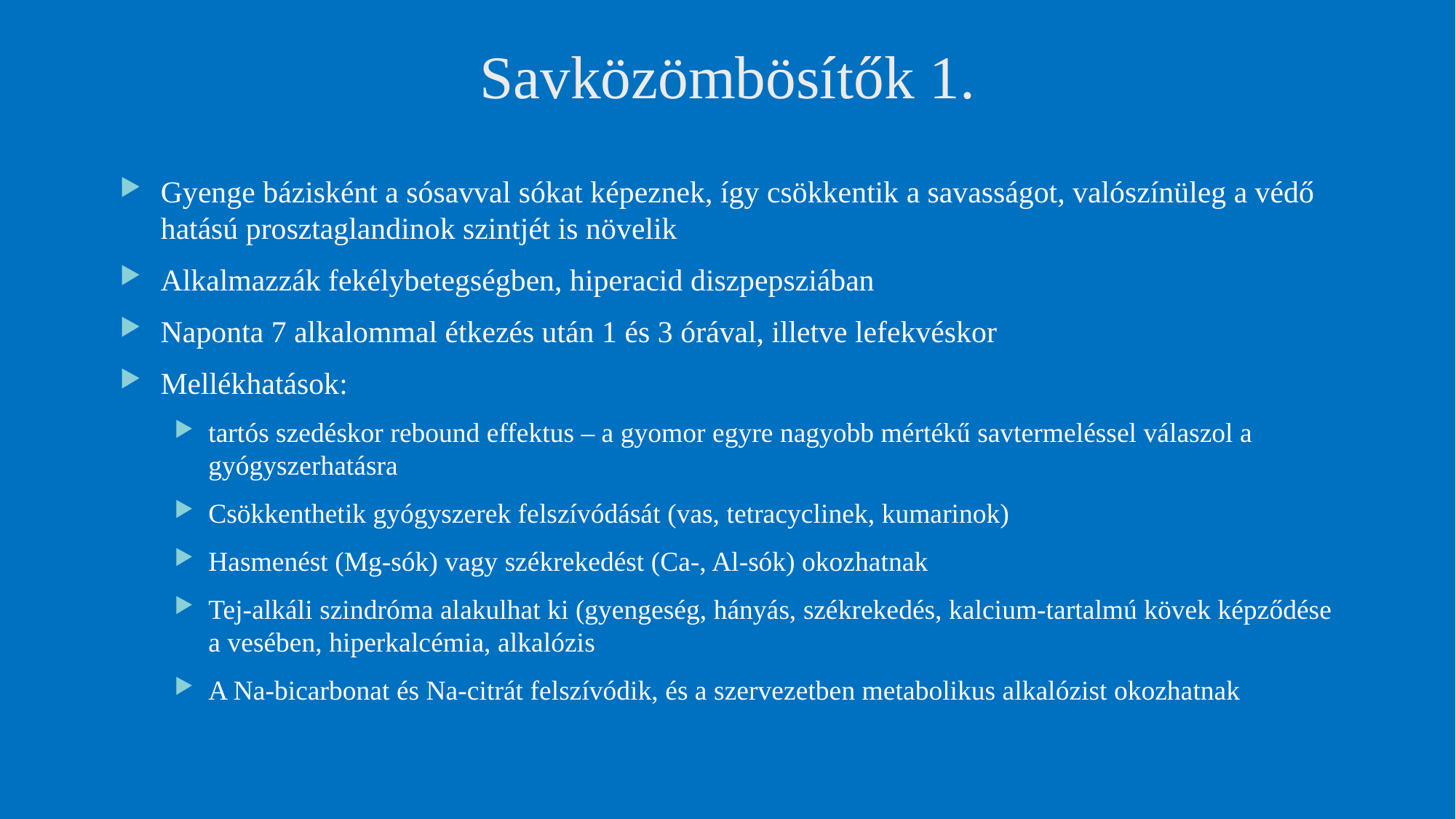

# Savközömbösítők 1.
Gyenge bázisként a sósavval sókat képeznek, így csökkentik a savasságot, valószínüleg a védő hatású prosztaglandinok szintjét is növelik
Alkalmazzák fekélybetegségben, hiperacid diszpepsziában
Naponta 7 alkalommal étkezés után 1 és 3 órával, illetve lefekvéskor
Mellékhatások:
tartós szedéskor rebound effektus – a gyomor egyre nagyobb mértékű savtermeléssel válaszol a gyógyszerhatásra
Csökkenthetik gyógyszerek felszívódását (vas, tetracyclinek, kumarinok)
Hasmenést (Mg-sók) vagy székrekedést (Ca-, Al-sók) okozhatnak
Tej-alkáli szindróma alakulhat ki (gyengeség, hányás, székrekedés, kalcium-tartalmú kövek képződése a vesében, hiperkalcémia, alkalózis
A Na-bicarbonat és Na-citrát felszívódik, és a szervezetben metabolikus alkalózist okozhatnak